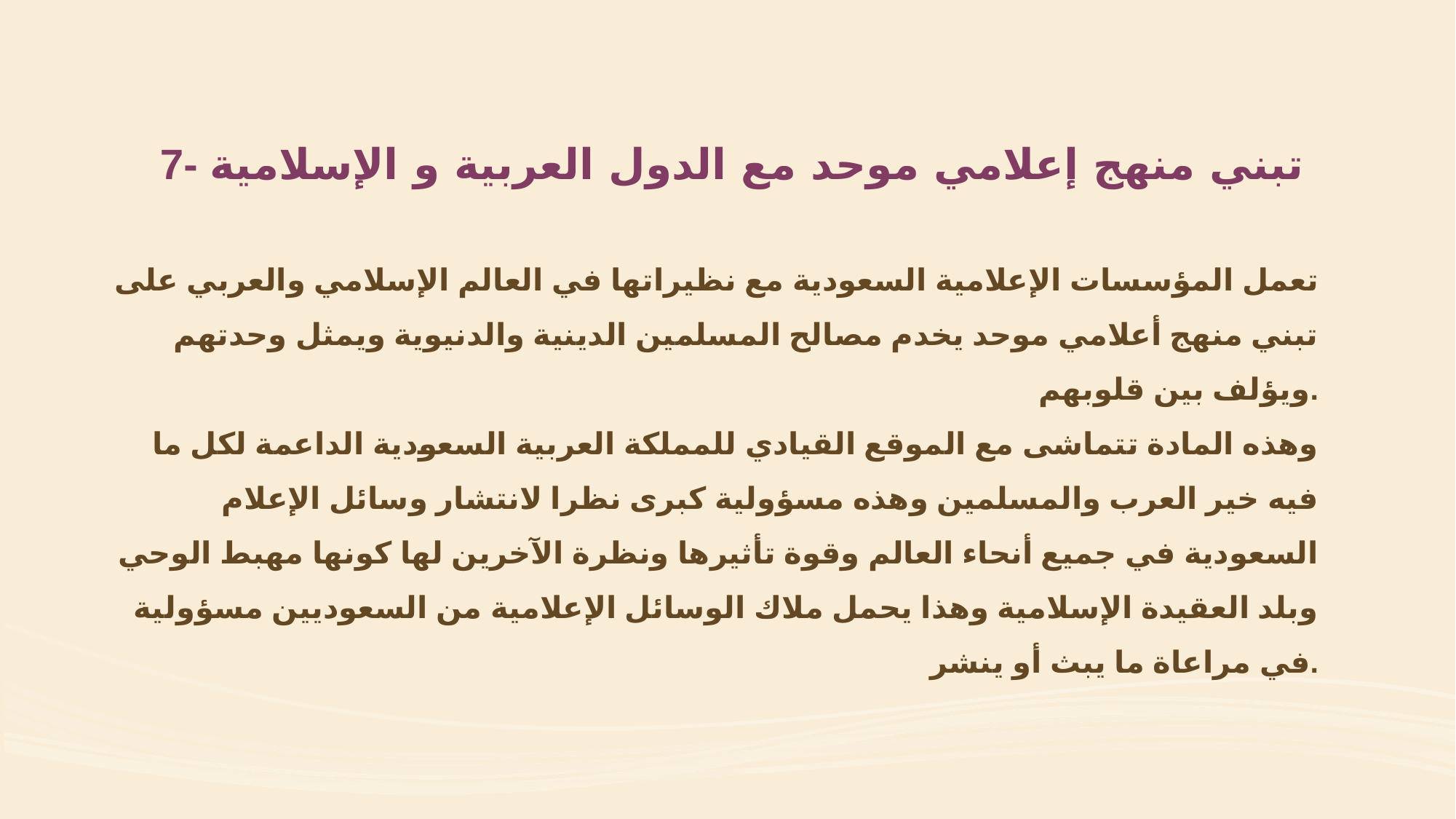

7- تبني منهج إعلامي موحد مع الدول العربية و الإسلامية

تعمل المؤسسات الإعلامية السعودية مع نظيراتها في العالم الإسلامي والعربي على تبني منهج أعلامي موحد يخدم مصالح المسلمين الدينية والدنيوية ويمثل وحدتهم ويؤلف بين قلوبهم.
وهذه المادة تتماشى مع الموقع القيادي للمملكة العربية السعودية الداعمة لكل ما فيه خير العرب والمسلمين وهذه مسؤولية كبرى نظرا لانتشار وسائل الإعلام السعودية في جميع أنحاء العالم وقوة تأثيرها ونظرة الآخرين لها كونها مهبط الوحي وبلد العقيدة الإسلامية وهذا يحمل ملاك الوسائل الإعلامية من السعوديين مسؤولية في مراعاة ما يبث أو ينشر.